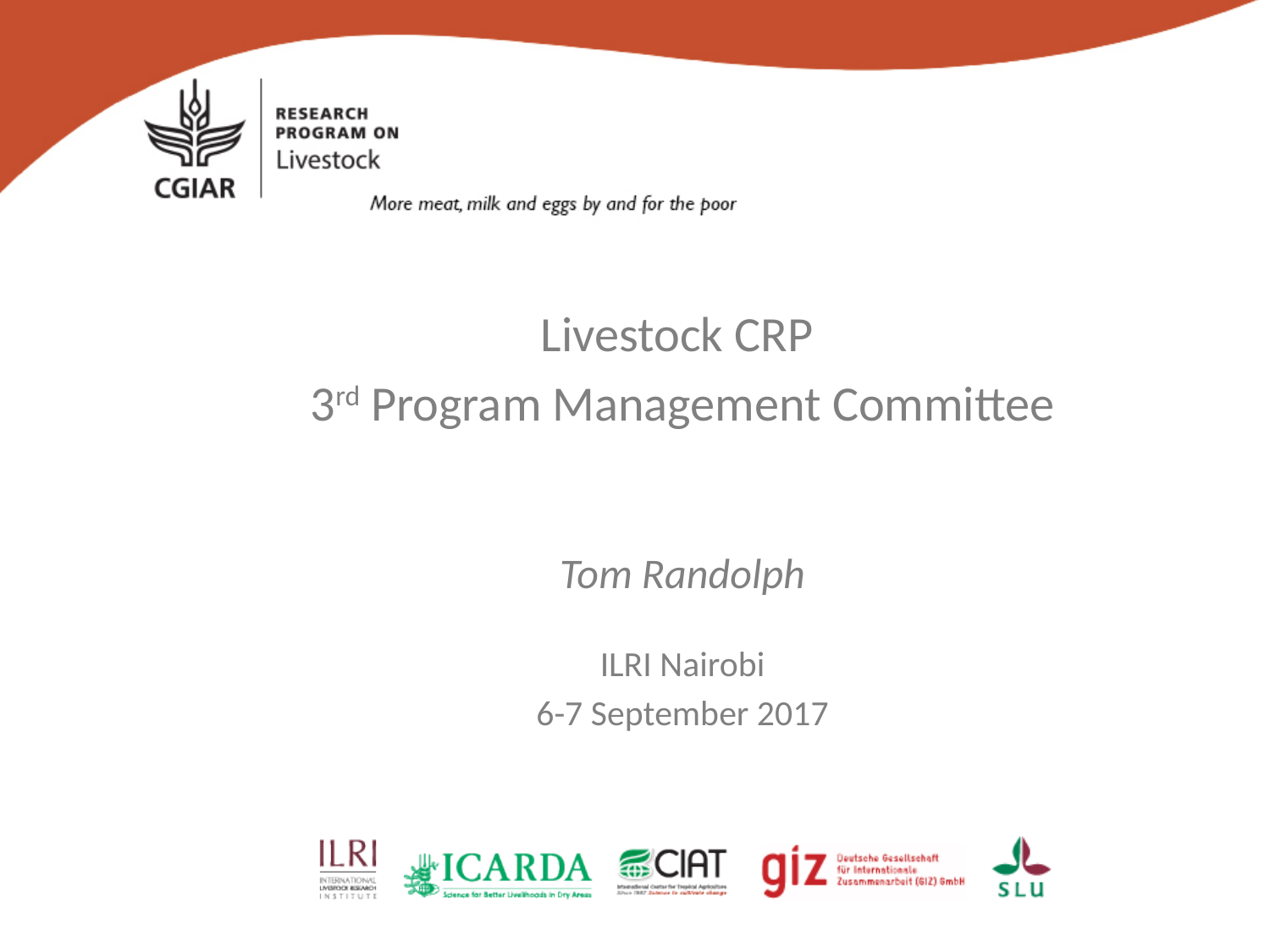

Livestock CRP
3rd Program Management Committee
Tom Randolph
ILRI Nairobi
6-7 September 2017